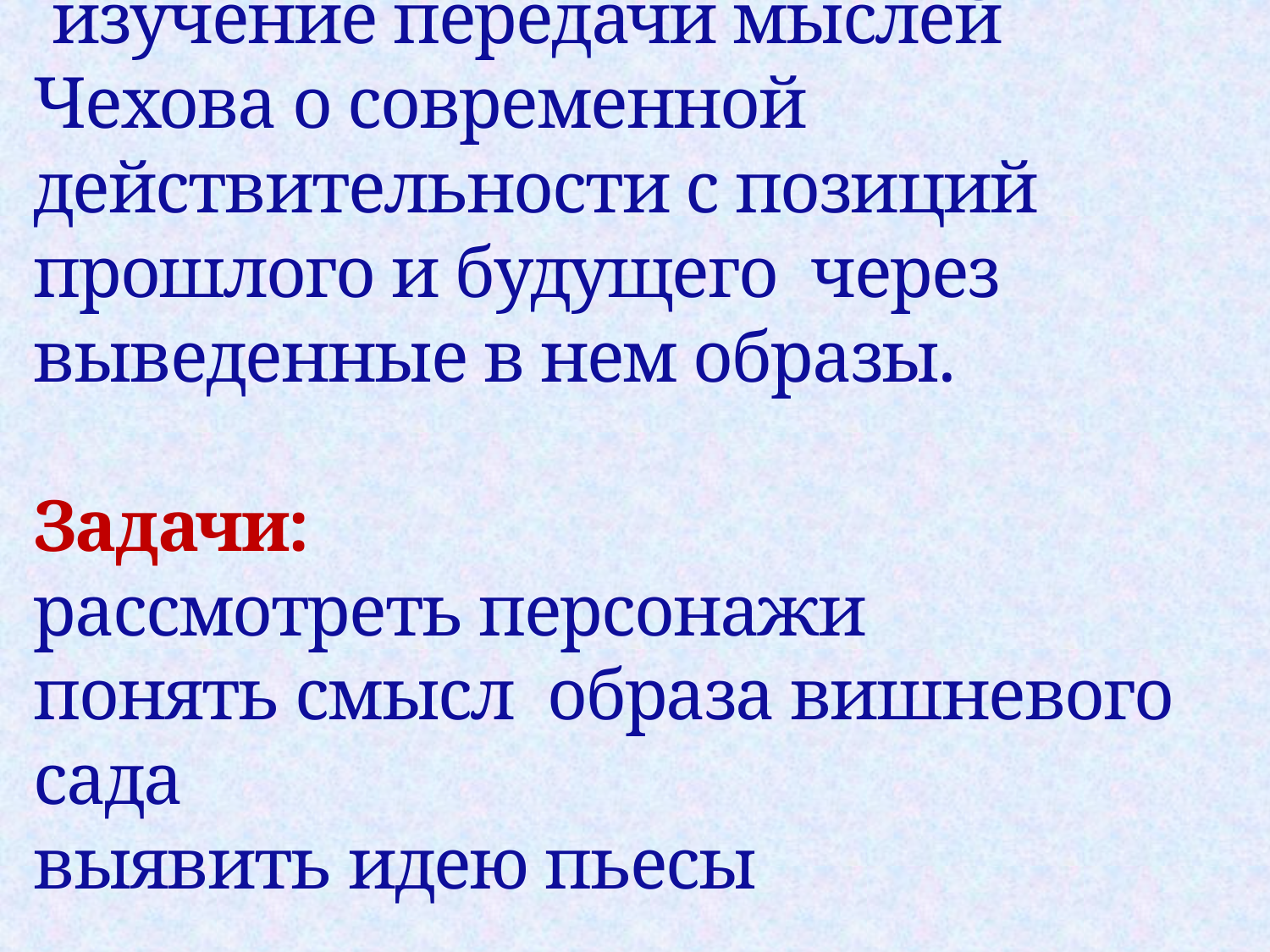

# Цель работы: изучение передачи мыслей Чехова о современной  действительности с позиций прошлого и будущего  через выведенные в нем образы. Задачи: рассмотреть персонажи понять смысл  образа вишневого сада выявить идею пьесы